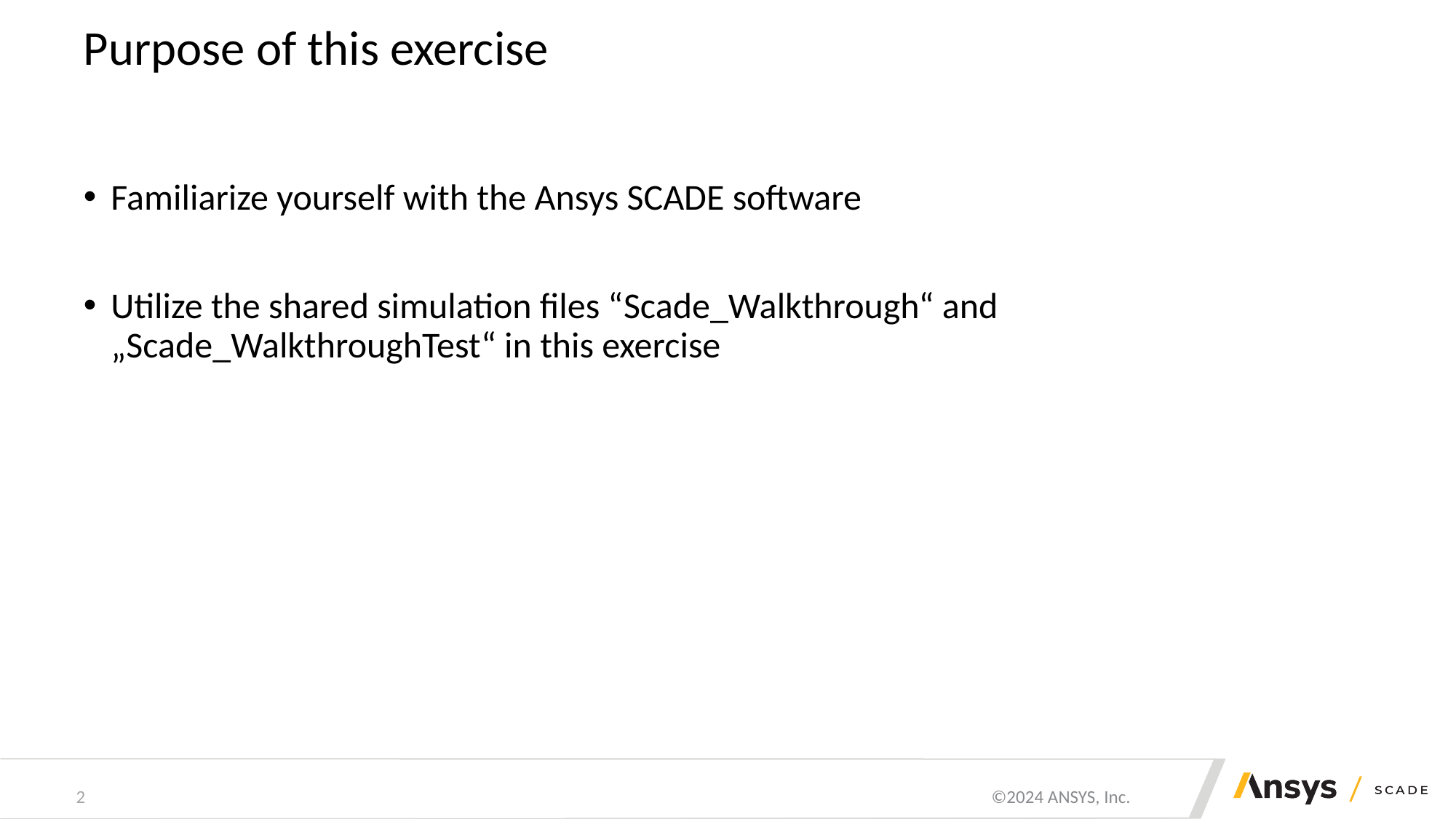

# Purpose of this exercise
Familiarize yourself with the Ansys SCADE software

Utilize the shared simulation files “Scade_Walkthrough“ and „Scade_WalkthroughTest“ in this exercise
2